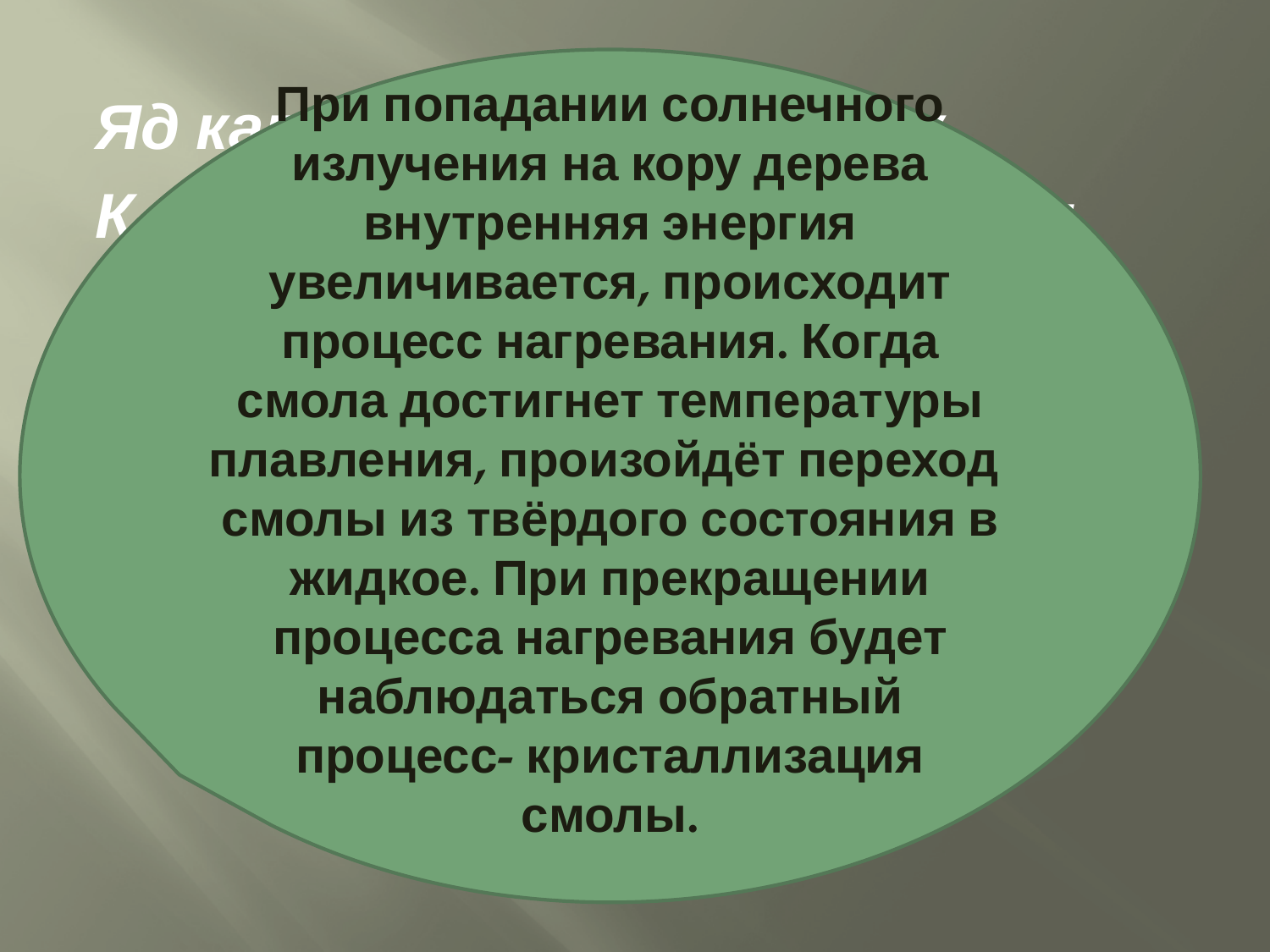

При попадании солнечного излучения на кору дерева внутренняя энергия увеличивается, происходит процесс нагревания. Когда смола достигнет температуры плавления, произойдёт переход  смолы из твёрдого состояния в жидкое. При прекращении процесса нагревания будет наблюдаться обратный процесс- кристаллизация смолы.

Яд каплет сквозь его кору,
К полудню растопясь от зноя,
И застывает ввечеру
Густой прозрачною смолою.
	 Пушкин А. С.«Анчар»